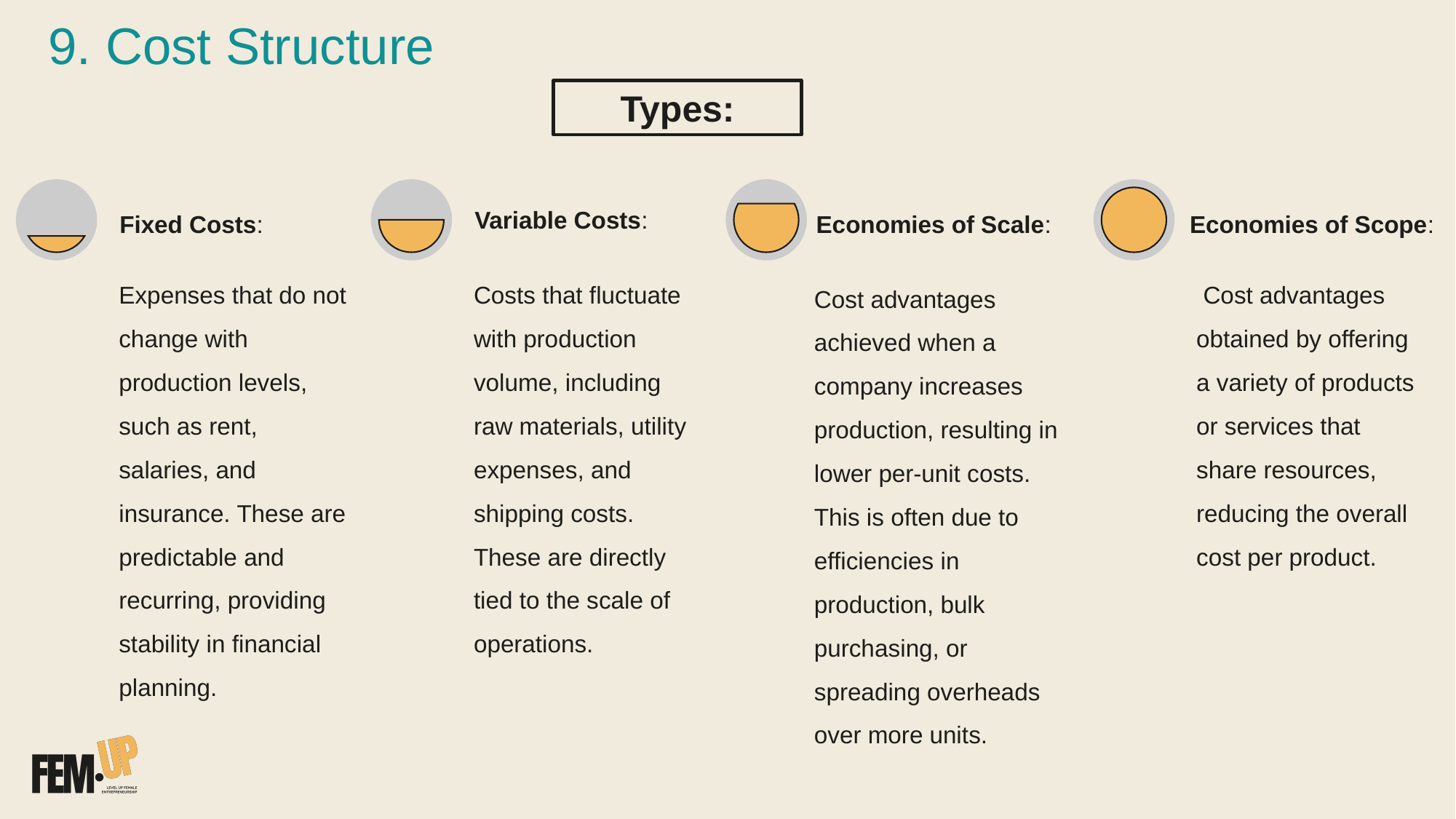

# 9. Cost Structure
Types:
Expenses that do not change with production levels, such as rent, salaries, and insurance. These are predictable and recurring, providing stability in financial planning.
Fixed Costs:
Costs that fluctuate with production volume, including raw materials, utility expenses, and shipping costs. These are directly tied to the scale of operations.
Variable Costs:
Cost advantages achieved when a company increases production, resulting in lower per-unit costs. This is often due to efficiencies in production, bulk purchasing, or spreading overheads over more units.
Economies of Scale:
 Cost advantages obtained by offering a variety of products or services that share resources, reducing the overall cost per product.
Economies of Scope: